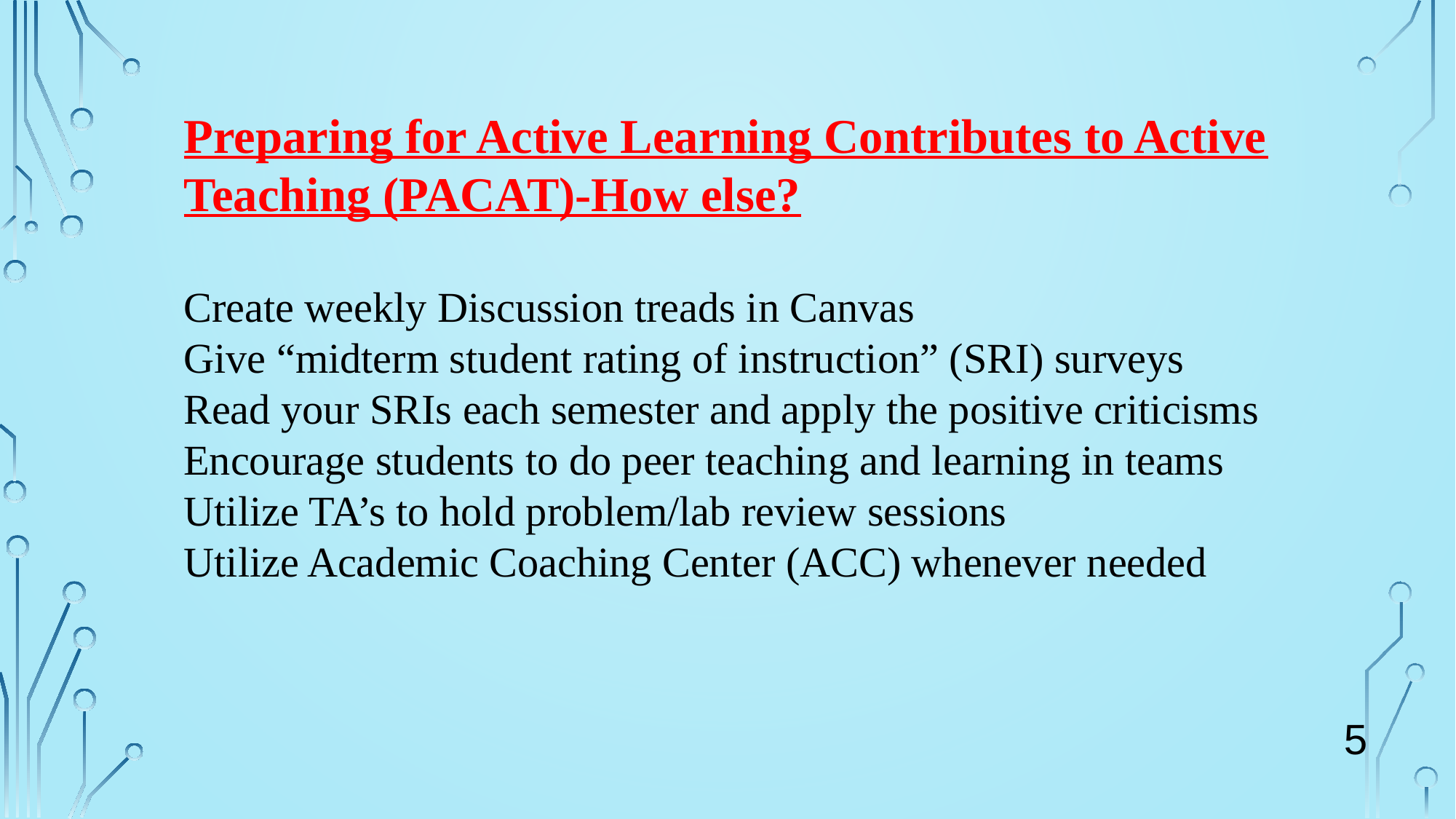

Preparing for Active Learning Contributes to Active Teaching (PACAT)-How else?

Create weekly Discussion treads in Canvas
Give “midterm student rating of instruction” (SRI) surveys
Read your SRIs each semester and apply the positive criticisms
Encourage students to do peer teaching and learning in teams
Utilize TA’s to hold problem/lab review sessions
Utilize Academic Coaching Center (ACC) whenever needed

5